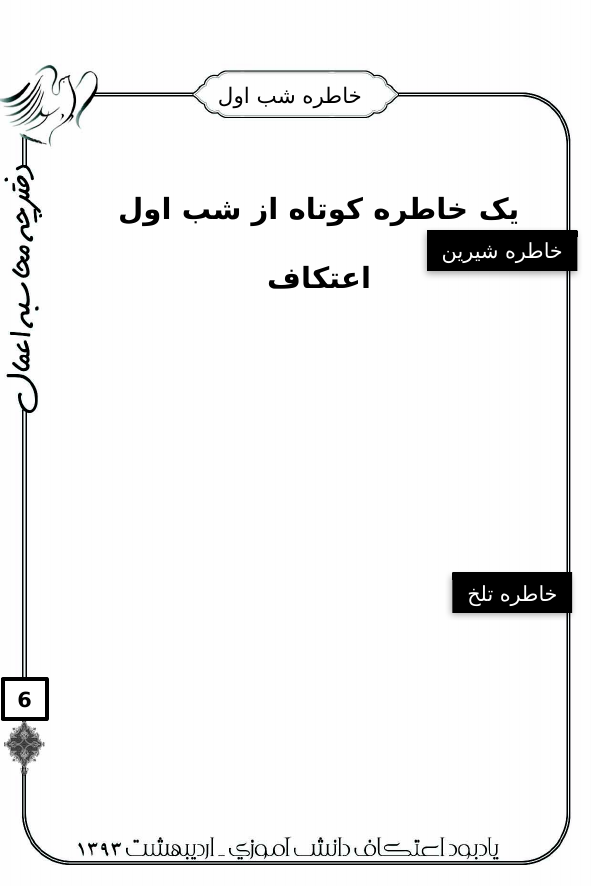

# خاطره شب اول
یک خاطره کوتاه از شب اول اعتکاف
خاطره شیرین
خاطره تلخ
6